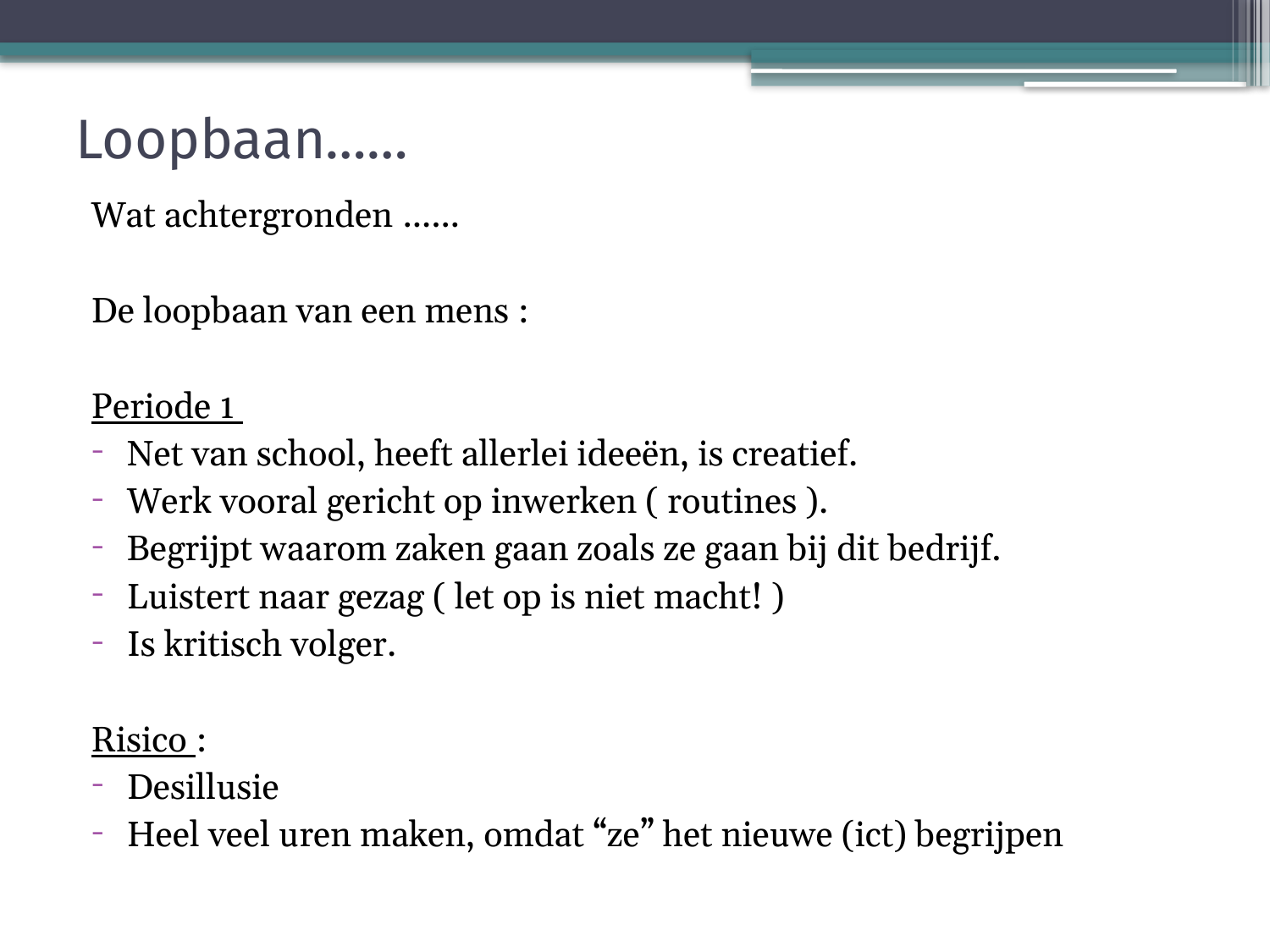

# Loopbaan……
Wat achtergronden ……

De loopbaan van een mens :

Periode 1
Net van school, heeft allerlei ideeën, is creatief.
Werk vooral gericht op inwerken ( routines ).
Begrijpt waarom zaken gaan zoals ze gaan bij dit bedrijf.
Luistert naar gezag ( let op is niet macht! )
Is kritisch volger.

Risico :
Desillusie
Heel veel uren maken, omdat “ze” het nieuwe (ict) begrijpen